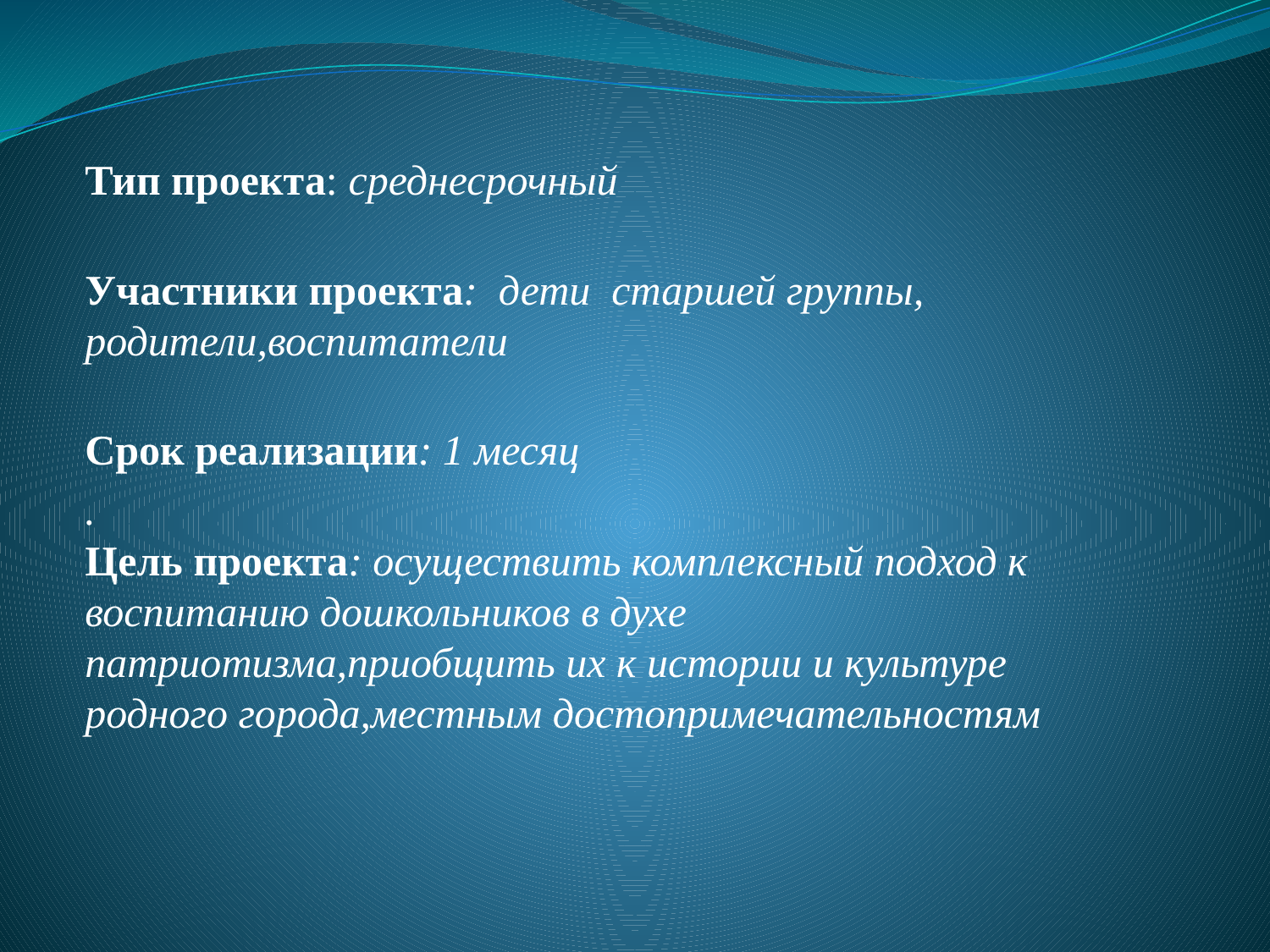

Тип проекта: среднесрочный
Участники проекта:  дети  старшей группы, родители,воспитатели
Срок реализации: 1 месяц
.
Цель проекта: осуществить комплексный подход к воспитанию дошкольников в духе патриотизма,приобщить их к истории и культуре родного города,местным достопримечательностям
#